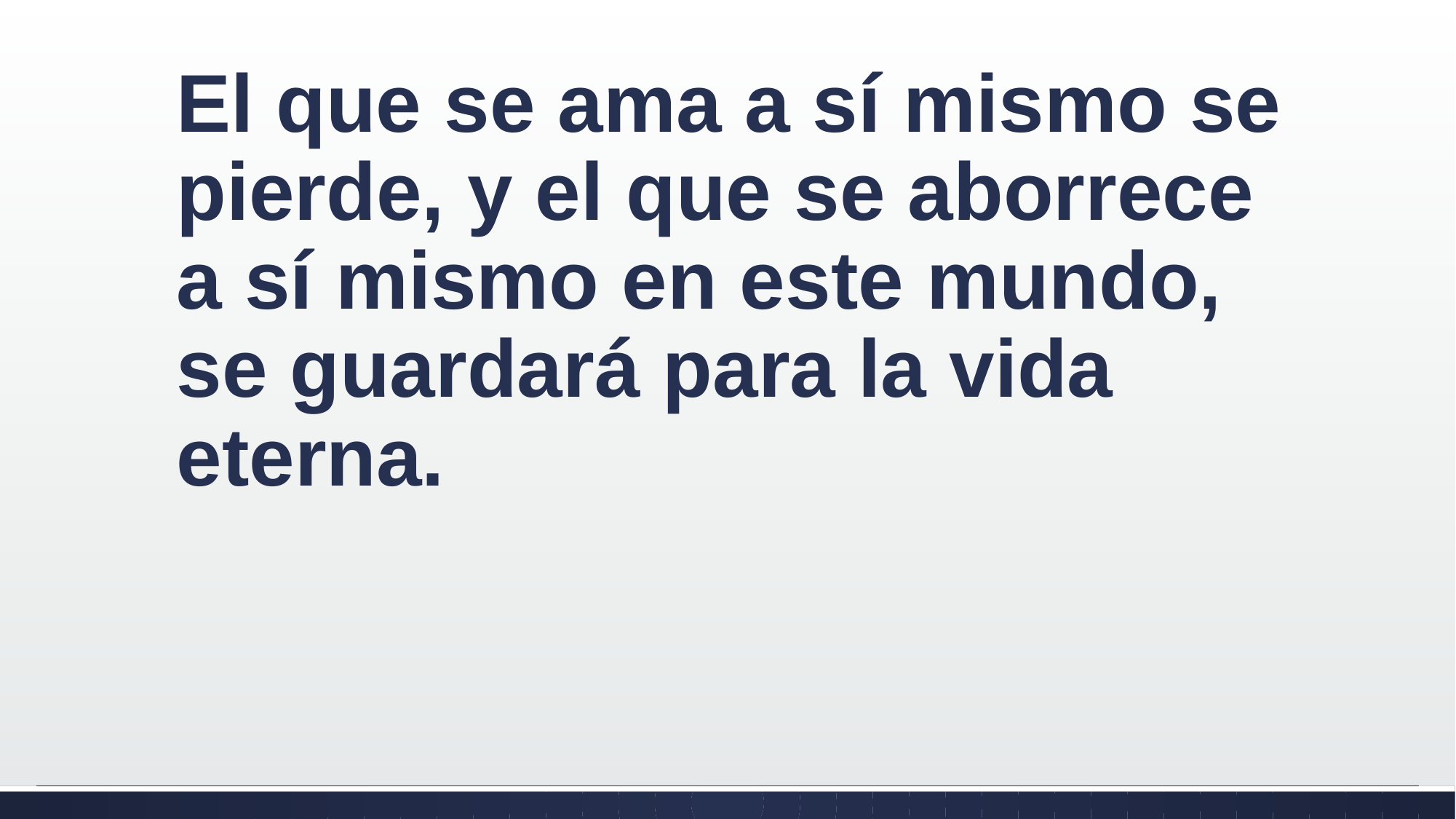

#
El que se ama a sí mismo se pierde, y el que se aborrece a sí mismo en este mundo, se guardará para la vida eterna.